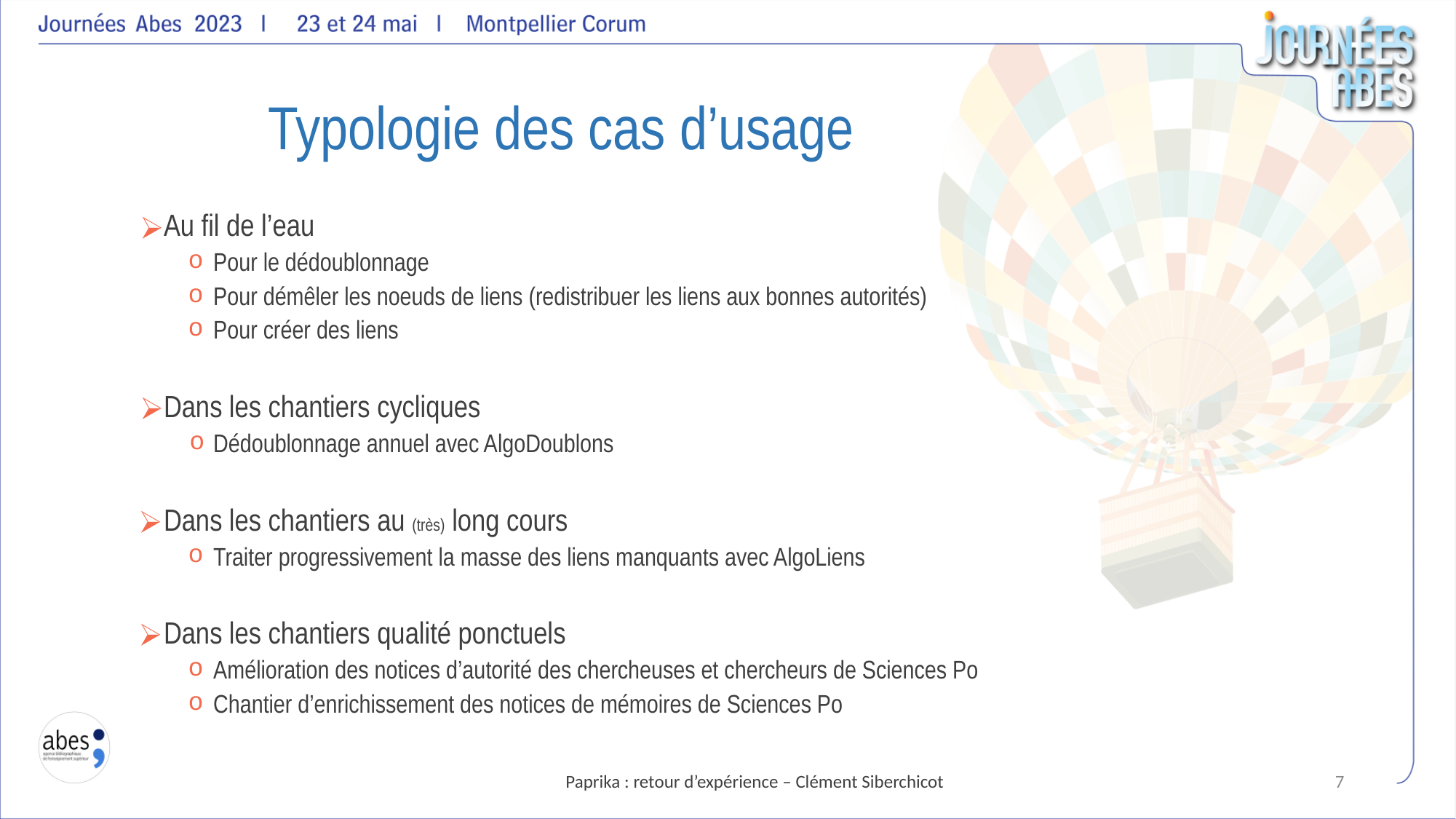

Typologie des cas d’usage
Au fil de l’eau
Pour le dédoublonnage
Pour démêler les noeuds de liens (redistribuer les liens aux bonnes autorités)
Pour créer des liens

Dans les chantiers cycliques
Dédoublonnage annuel avec AlgoDoublons

Dans les chantiers au (très) long cours
Traiter progressivement la masse des liens manquants avec AlgoLiens

Dans les chantiers qualité ponctuels
Amélioration des notices d’autorité des chercheuses et chercheurs de Sciences Po
Chantier d’enrichissement des notices de mémoires de Sciences Po
Paprika : retour d’expérience – Clément Siberchicot
7